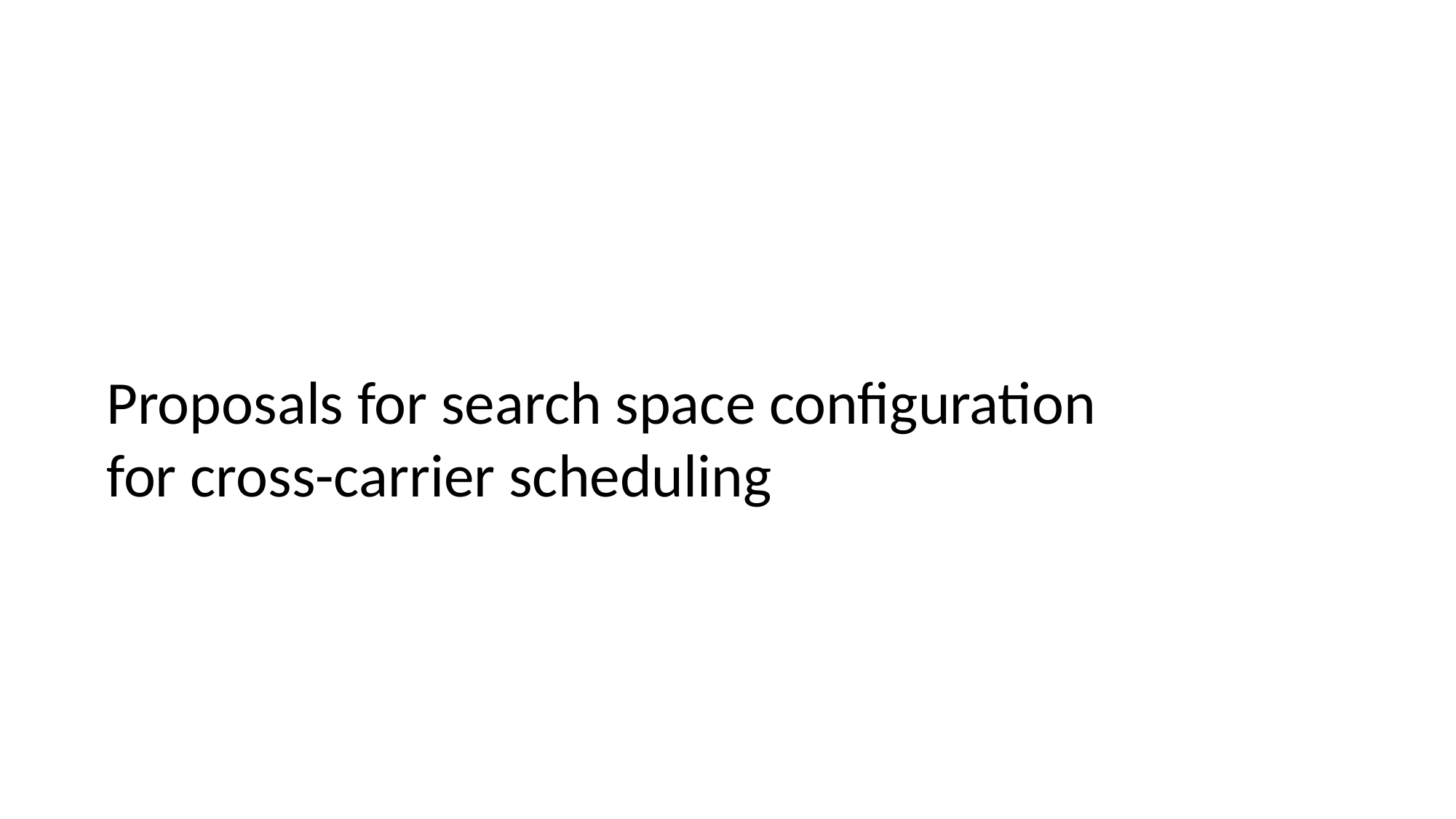

Proposals for search space configuration
for cross-carrier scheduling